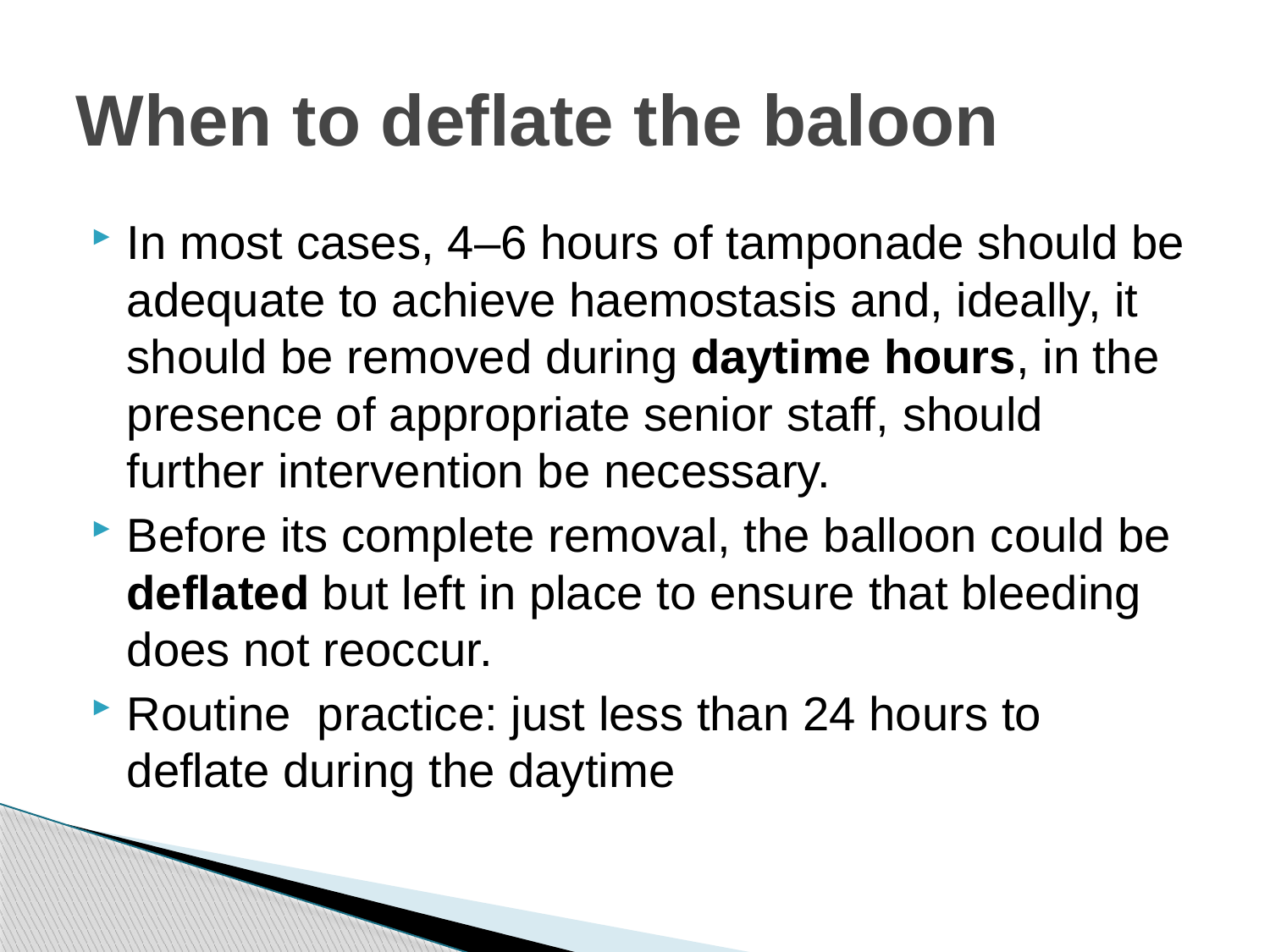

# When to deflate the baloon
In most cases, 4–6 hours of tamponade should be adequate to achieve haemostasis and, ideally, it should be removed during daytime hours, in the presence of appropriate senior staff, should further intervention be necessary.
Before its complete removal, the balloon could be deflated but left in place to ensure that bleeding does not reoccur.
Routine  practice: just less than 24 hours to deflate during the daytime